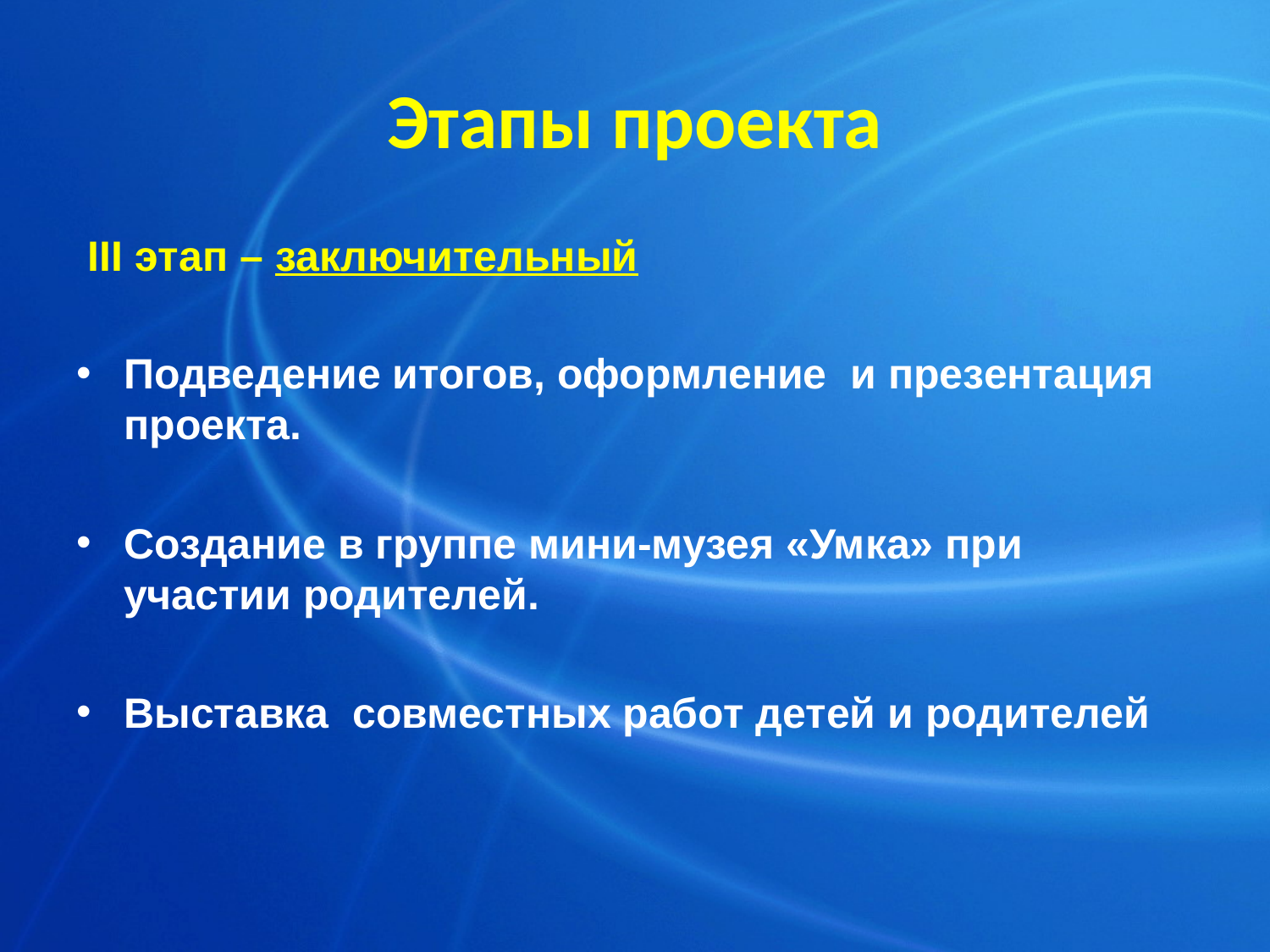

# Этапы проекта
 III этап – заключительный

Подведение итогов, оформление  и презентация проекта.

Создание в группе мини-музея «Умка» при участии родителей.

Выставка  совместных работ детей и родителей